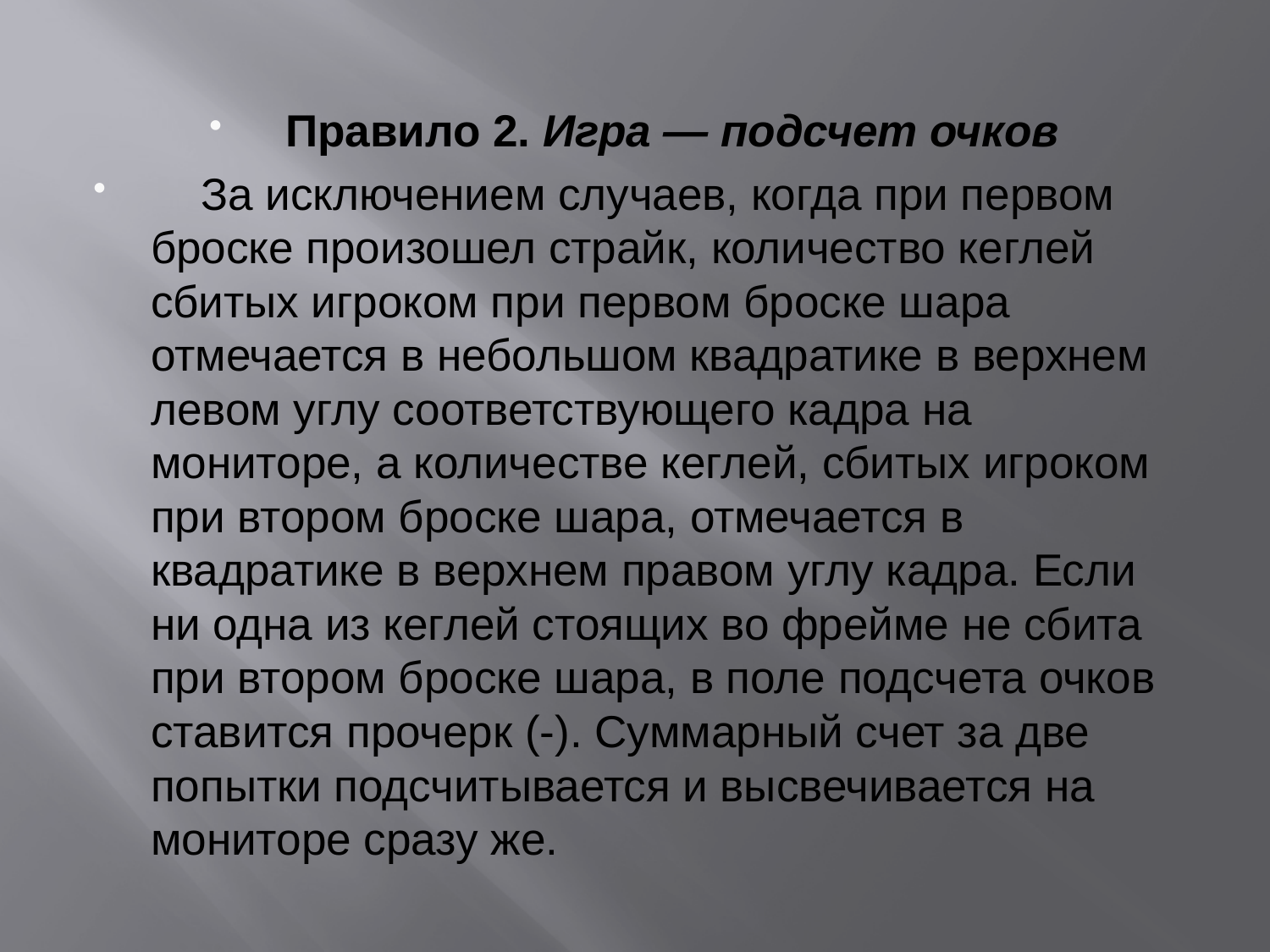

#
Правило 2. Игра — подсчет очков
    За исключением случаев, когда при первом броске произошел страйк, количество кеглей сбитых игроком при первом броске шара отмечается в небольшом квадратике в верхнем левом углу соответствующего кадра на мониторе, а количестве кеглей, сбитых игроком при втором броске шара, отмечается в квадратике в верхнем правом углу кадра. Если ни одна из кеглей стоящих во фрейме не сбита при втором броске шара, в поле подсчета очков ставится прочерк (-). Суммарный счет за две попытки подсчитывается и высвечивается на мониторе сразу же.